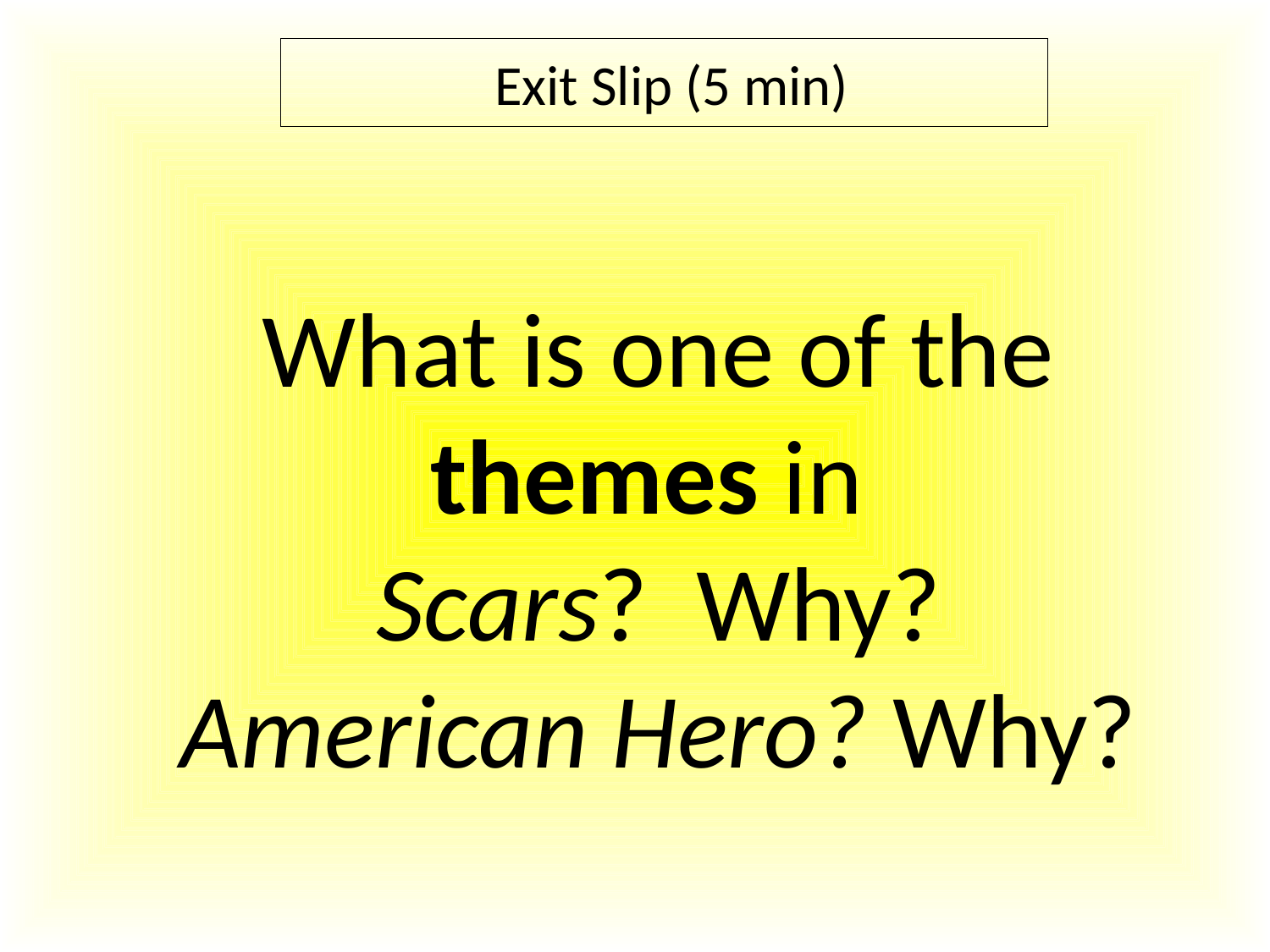

Exit Slip (5 min)
What is one of the themes in
Scars?  Why?
American Hero? Why?